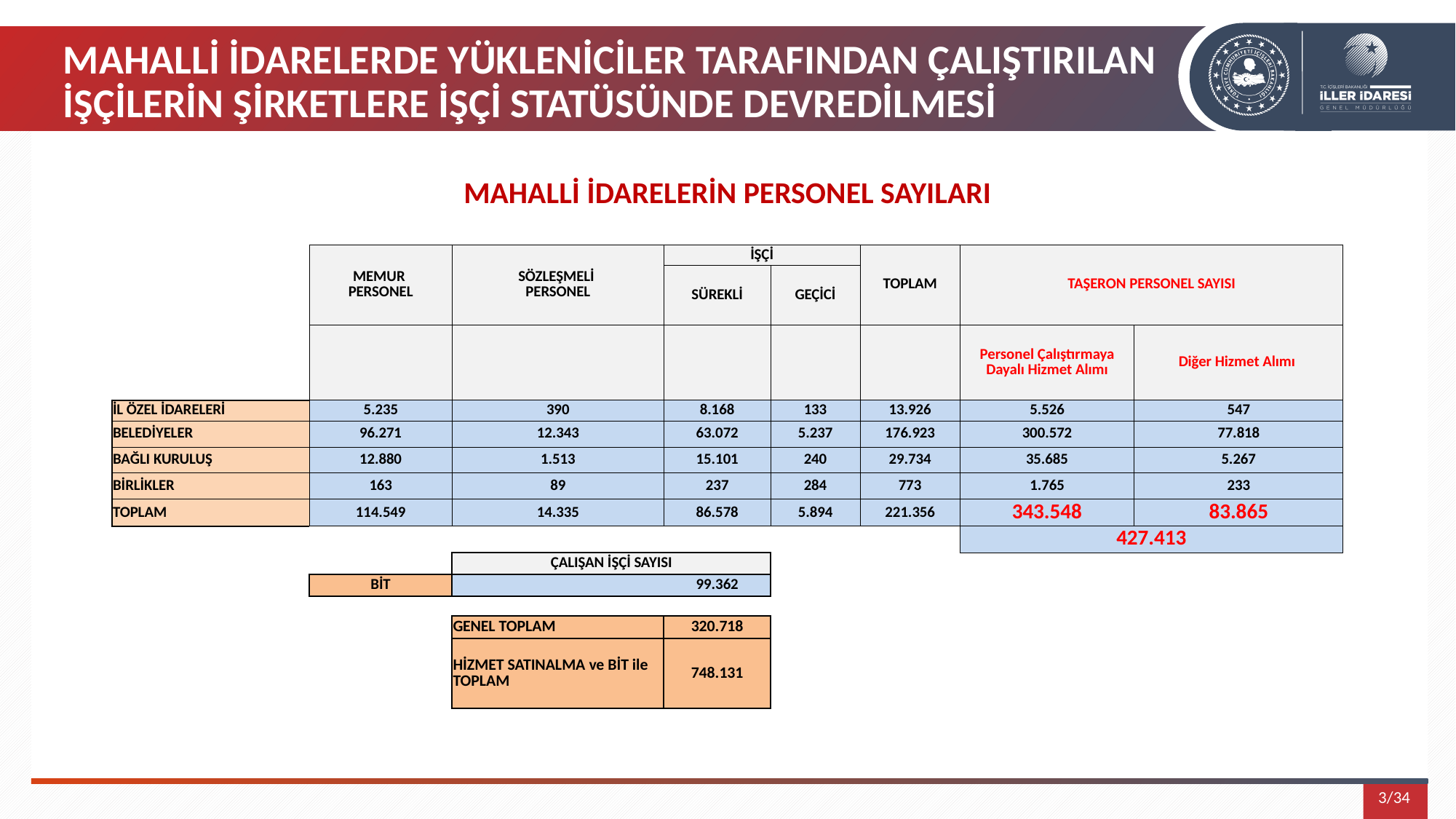

MAHALLİ İDARELERDE YÜKLENİCİLER TARAFINDAN ÇALIŞTIRILAN
İŞÇİLERİN ŞİRKETLERE İŞÇİ STATÜSÜNDE DEVREDİLMESİ
| MAHALLİ İDARELERİN PERSONEL SAYILARI |  |  |  |  |  |  |  |
| --- | --- | --- | --- | --- | --- | --- | --- |
|  | MEMUR PERSONEL | SÖZLEŞMELİ PERSONEL | İŞÇİ |  | TOPLAM | TAŞERON PERSONEL SAYISI |  |
|  |  |  | SÜREKLİ | GEÇİCİ |  |  |  |
|  |  |  |  |  |  | Personel Çalıştırmaya Dayalı Hizmet Alımı | Diğer Hizmet Alımı |
| İL ÖZEL İDARELERİ | 5.235 | 390 | 8.168 | 133 | 13.926 | 5.526 | 547 |
| BELEDİYELER | 96.271 | 12.343 | 63.072 | 5.237 | 176.923 | 300.572 | 77.818 |
| BAĞLI KURULUŞ | 12.880 | 1.513 | 15.101 | 240 | 29.734 | 35.685 | 5.267 |
| BİRLİKLER | 163 | 89 | 237 | 284 | 773 | 1.765 | 233 |
| TOPLAM | 114.549 | 14.335 | 86.578 | 5.894 | 221.356 | 343.548 | 83.865 |
|  |  |  |  |  |  | 427.413 |  |
|  |  | ÇALIŞAN İŞÇİ SAYISI |  |  |  |  |  |
|  | BİT |  | 99.362 |  |  |  |  |
|  |  |  |  |  |  |  |  |
|  |  | GENEL TOPLAM | 320.718 |  |  |  |  |
|  |  | HİZMET SATINALMA ve BİT ile TOPLAM | 748.131 |  |  |  |  |